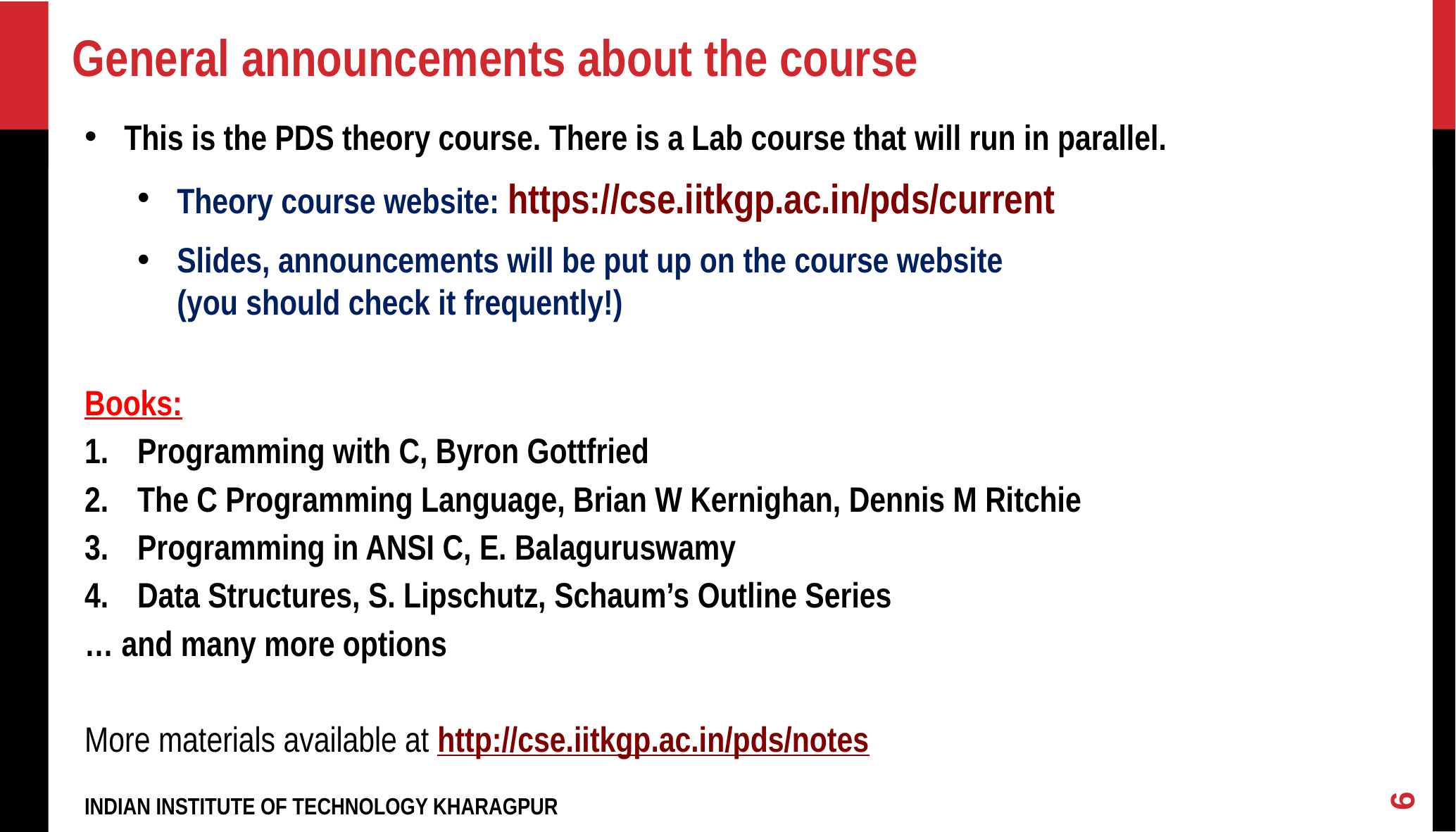

General announcements about the course
This is the PDS theory course. There is a Lab course that will run in parallel.
Theory course website: https://cse.iitkgp.ac.in/pds/current
Slides, announcements will be put up on the course website
(you should check it frequently!)

Books:
Programming with C, Byron Gottfried
The C Programming Language, Brian W Kernighan, Dennis M Ritchie
Programming in ANSI C, E. Balaguruswamy
Data Structures, S. Lipschutz, Schaum’s Outline Series
… and many more options

More materials available at http://cse.iitkgp.ac.in/pds/notes
6
INDIAN INSTITUTE OF TECHNOLOGY KHARAGPUR